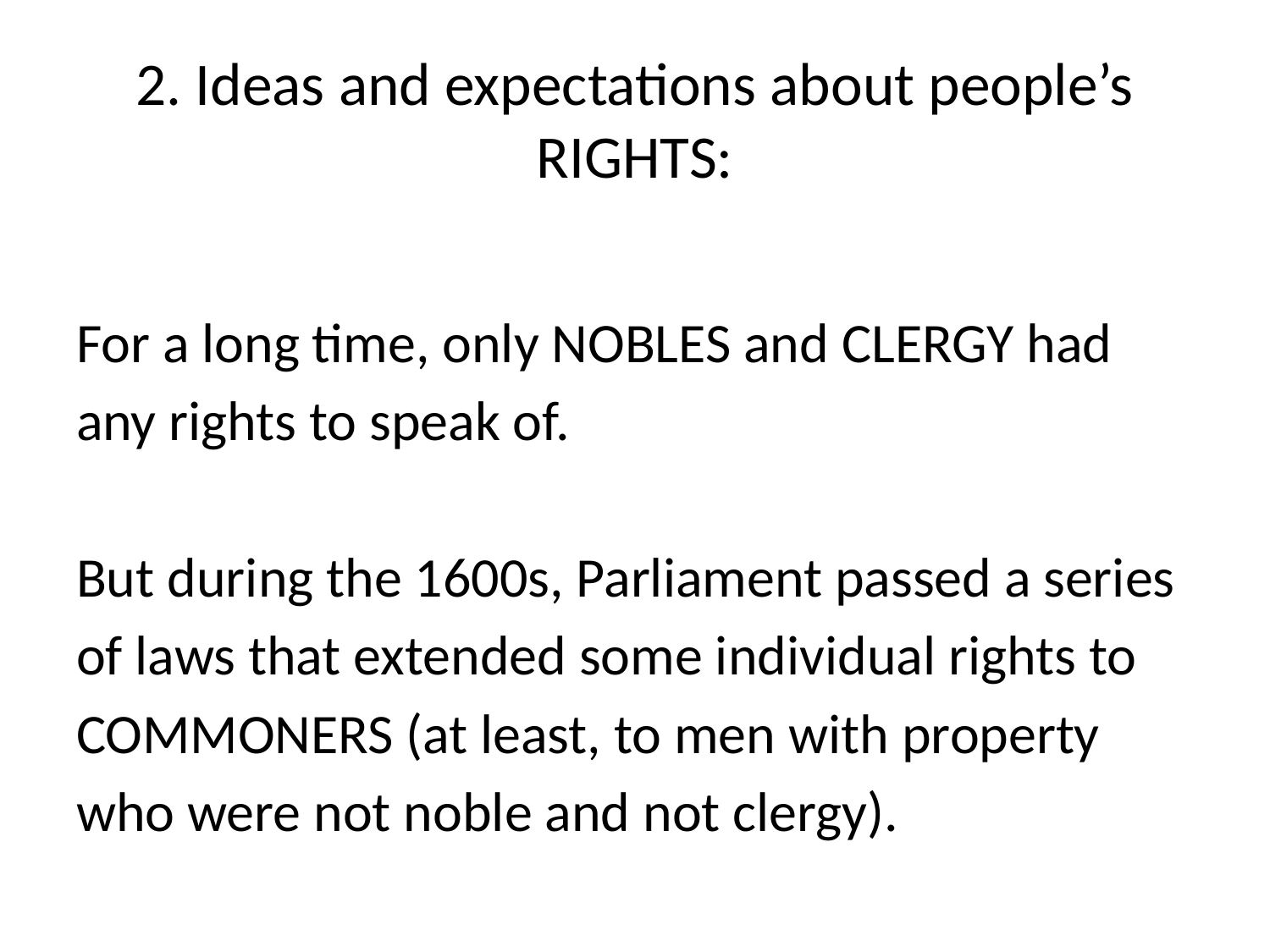

# 2. Ideas and expectations about people’s RIGHTS:

For a long time, only NOBLES and CLERGY had
any rights to speak of.

But during the 1600s, Parliament passed a series
of laws that extended some individual rights to
COMMONERS (at least, to men with property
who were not noble and not clergy).